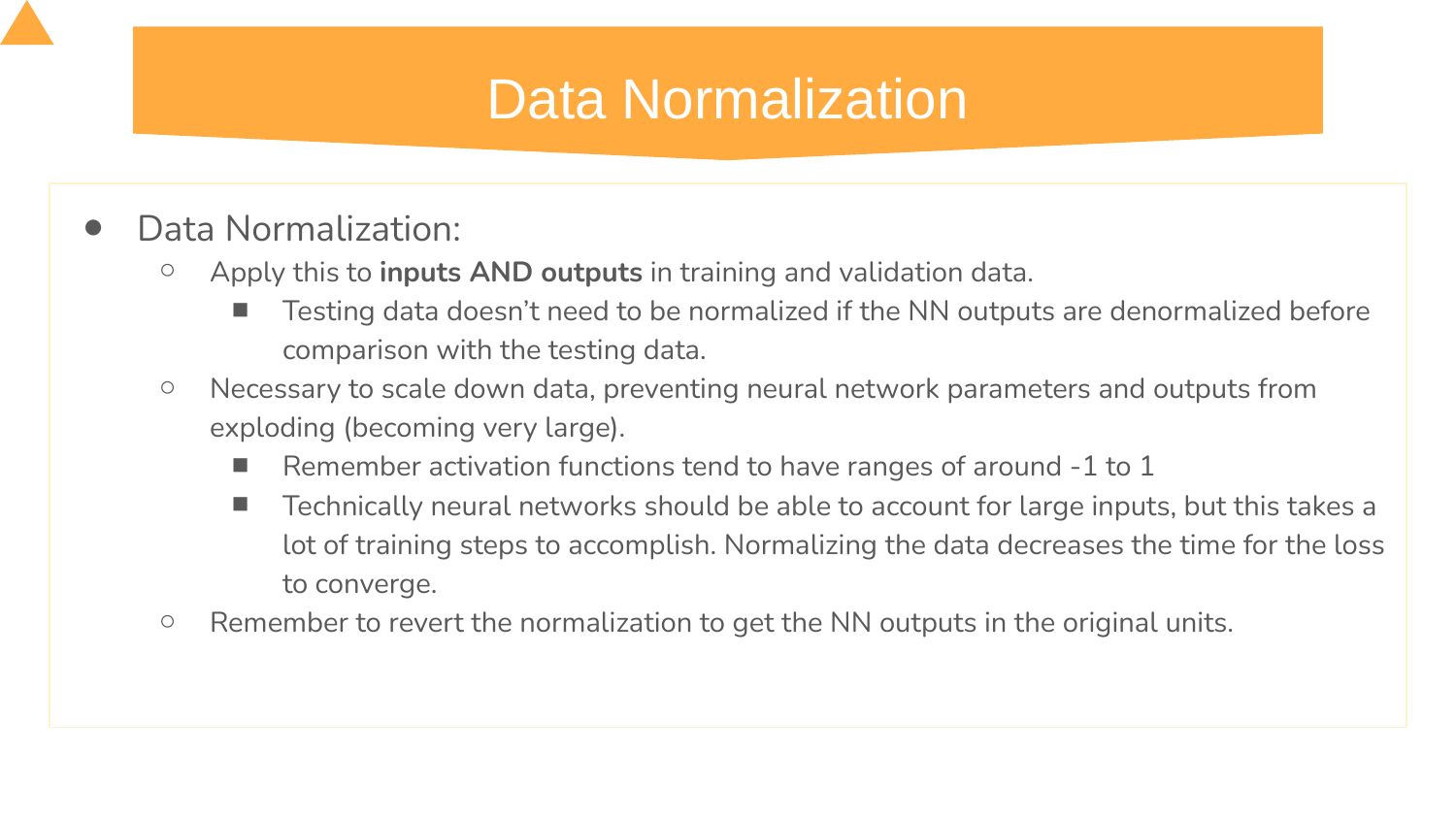

# Data Normalization
Data Normalization:
Apply this to inputs AND outputs in training and validation data.
Testing data doesn’t need to be normalized if the NN outputs are denormalized before comparison with the testing data.
Necessary to scale down data, preventing neural network parameters and outputs from exploding (becoming very large).
Remember activation functions tend to have ranges of around -1 to 1
Technically neural networks should be able to account for large inputs, but this takes a lot of training steps to accomplish. Normalizing the data decreases the time for the loss to converge.
Remember to revert the normalization to get the NN outputs in the original units.